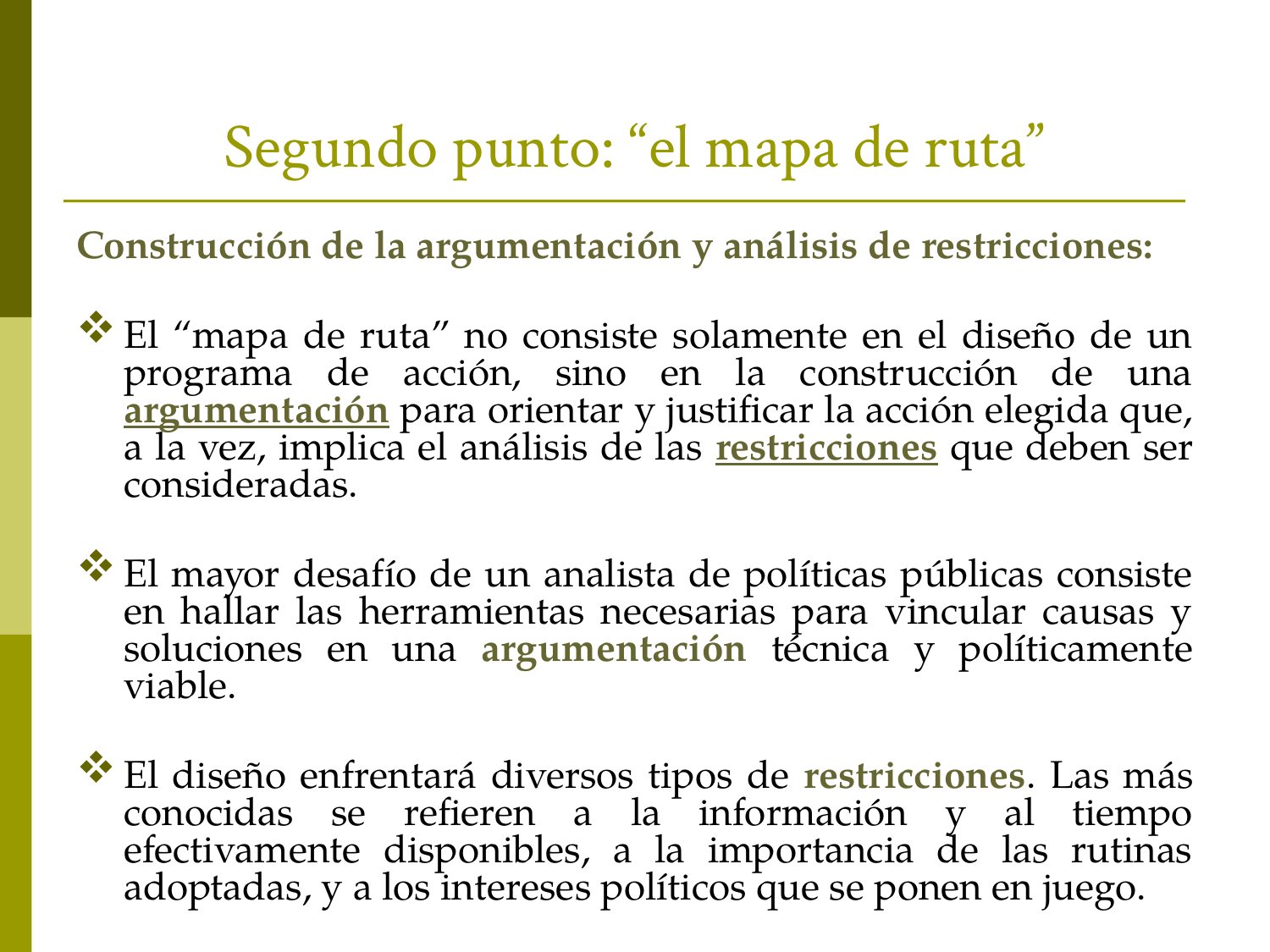

# Segundo punto: “el mapa de ruta”
Construcción de la argumentación y análisis de restricciones:

El “mapa de ruta” no consiste solamente en el diseño de un programa de acción, sino en la construcción de una argumentación para orientar y justificar la acción elegida que, a la vez, implica el análisis de las restricciones que deben ser consideradas.

El mayor desafío de un analista de políticas públicas consiste en hallar las herramientas necesarias para vincular causas y soluciones en una argumentación técnica y políticamente viable.

El diseño enfrentará diversos tipos de restricciones. Las más conocidas se refieren a la información y al tiempo efectivamente disponibles, a la importancia de las rutinas adoptadas, y a los intereses políticos que se ponen en juego.